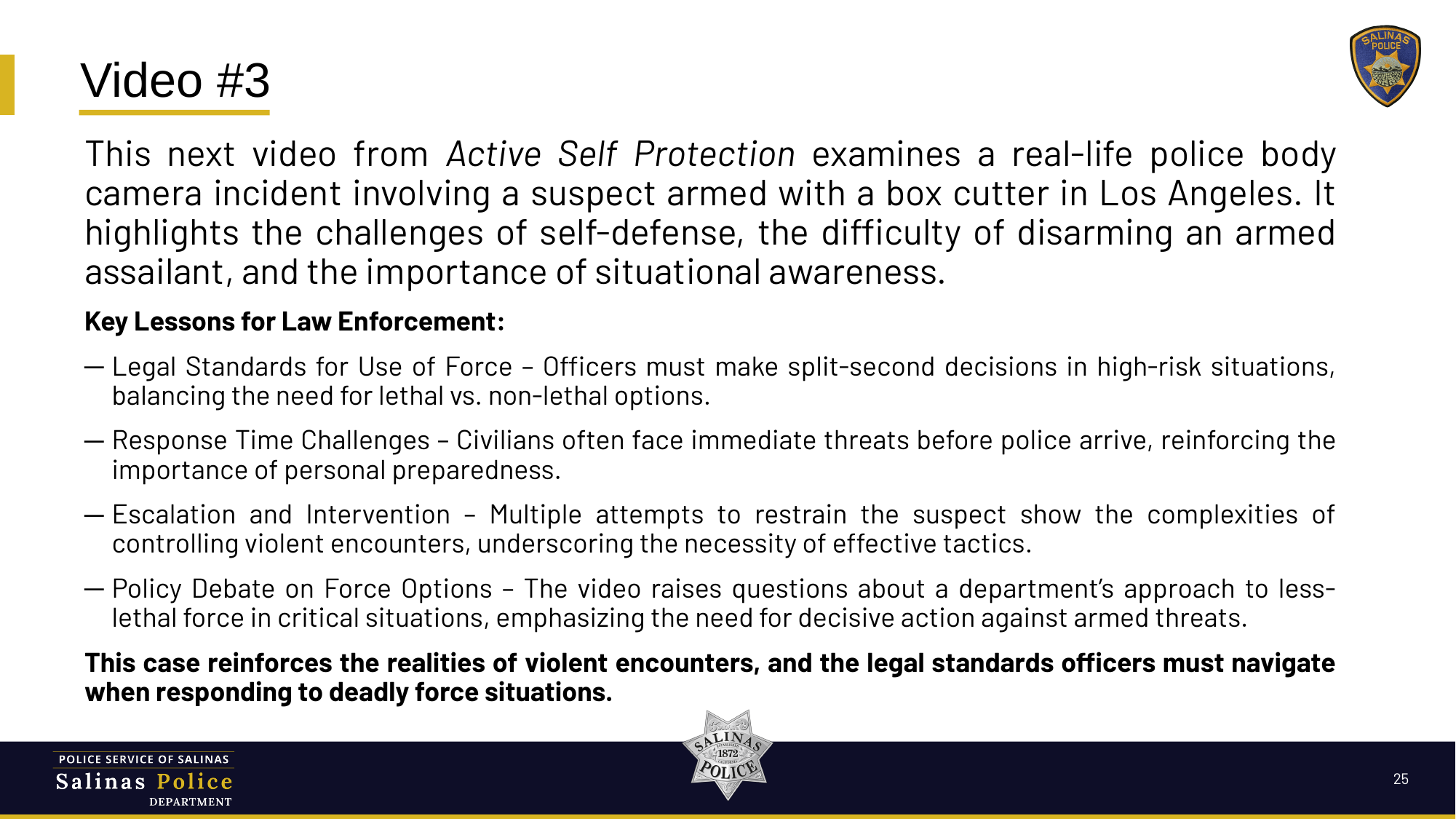

# Video #3
This next video from Active Self Protection examines a real-life police body camera incident involving a suspect armed with a box cutter in Los Angeles. It highlights the challenges of self-defense, the difficulty of disarming an armed assailant, and the importance of situational awareness.
Key Lessons for Law Enforcement:
Legal Standards for Use of Force – Officers must make split-second decisions in high-risk situations, balancing the need for lethal vs. non-lethal options.
Response Time Challenges – Civilians often face immediate threats before police arrive, reinforcing the importance of personal preparedness.
Escalation and Intervention – Multiple attempts to restrain the suspect show the complexities of controlling violent encounters, underscoring the necessity of effective tactics.
Policy Debate on Force Options – The video raises questions about a department’s approach to less-lethal force in critical situations, emphasizing the need for decisive action against armed threats.
This case reinforces the realities of violent encounters, and the legal standards officers must navigate when responding to deadly force situations.